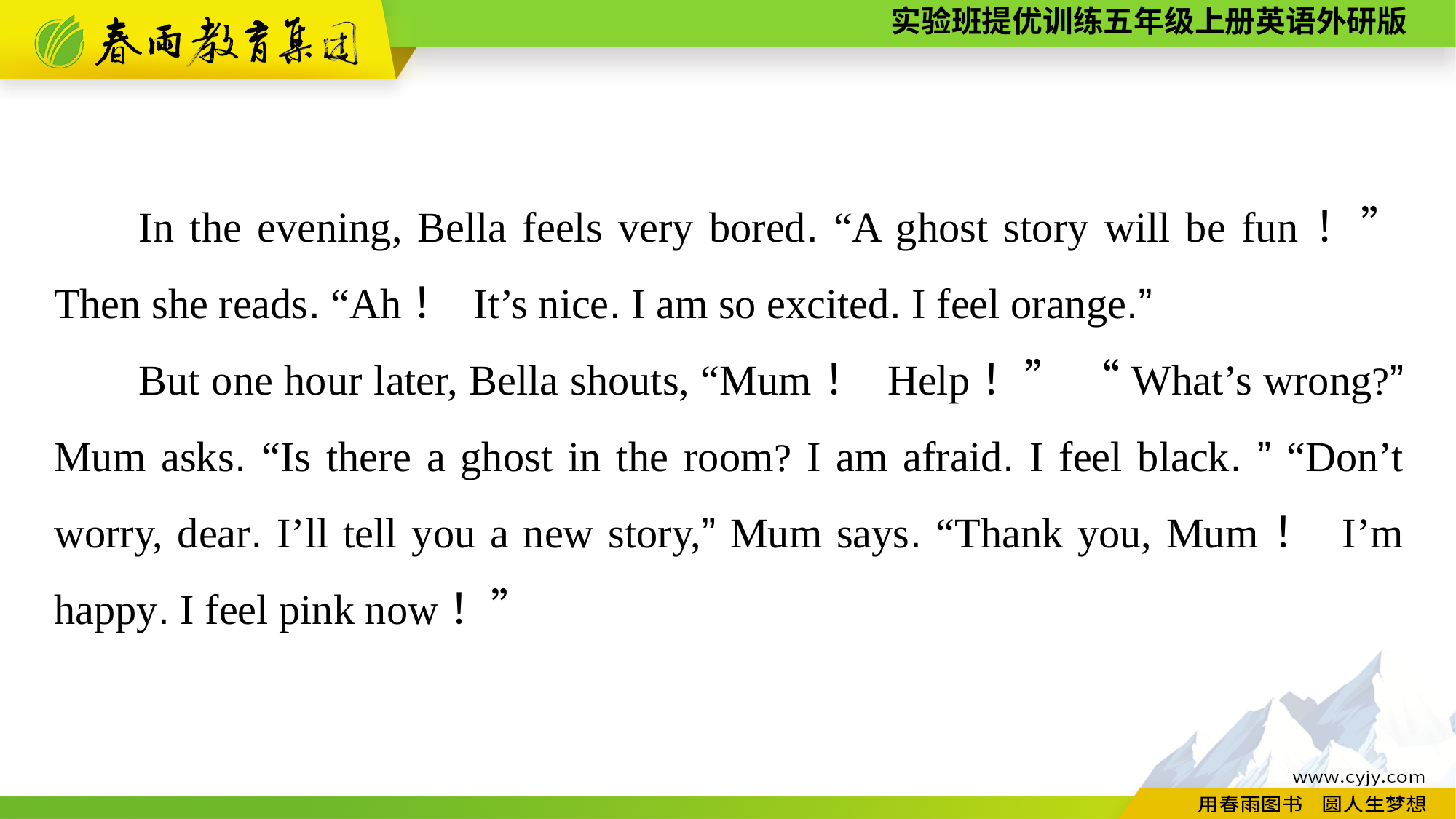

In the evening, Bella feels very bored. “A ghost story will be fun！” Then she reads. “Ah！ It’s nice. I am so excited. I feel orange.”
But one hour later, Bella shouts, “Mum！ Help！” “What’s wrong?” Mum asks. “Is there a ghost in the room? I am afraid. I feel black. ” “Don’t worry, dear. I’ll tell you a new story,” Mum says. “Thank you, Mum！ I’m happy. I feel pink now！”